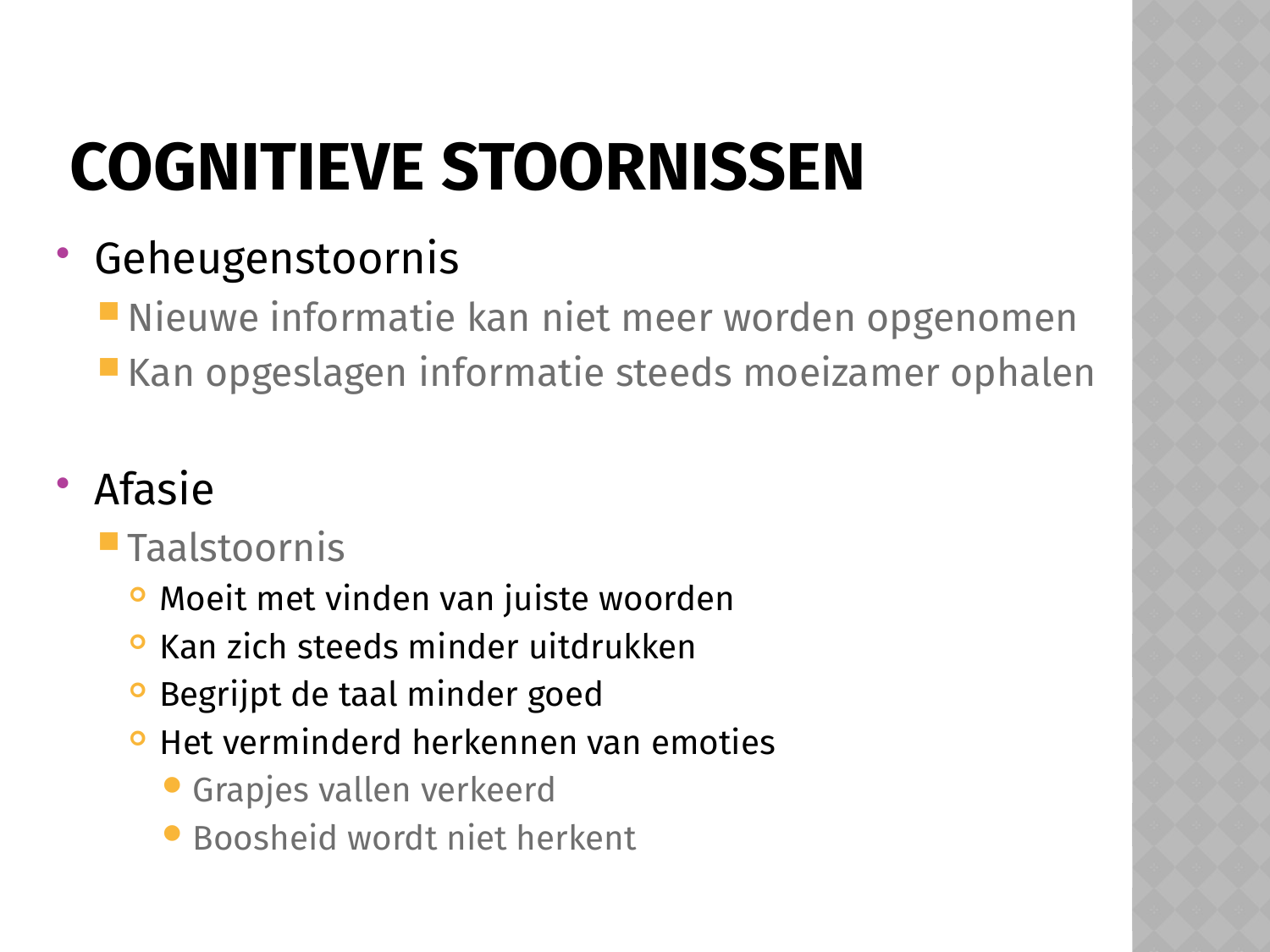

# Cognitieve stoornissen
Geheugenstoornis
Nieuwe informatie kan niet meer worden opgenomen
Kan opgeslagen informatie steeds moeizamer ophalen

Afasie
Taalstoornis
Moeit met vinden van juiste woorden
Kan zich steeds minder uitdrukken
Begrijpt de taal minder goed
Het verminderd herkennen van emoties
Grapjes vallen verkeerd
Boosheid wordt niet herkent